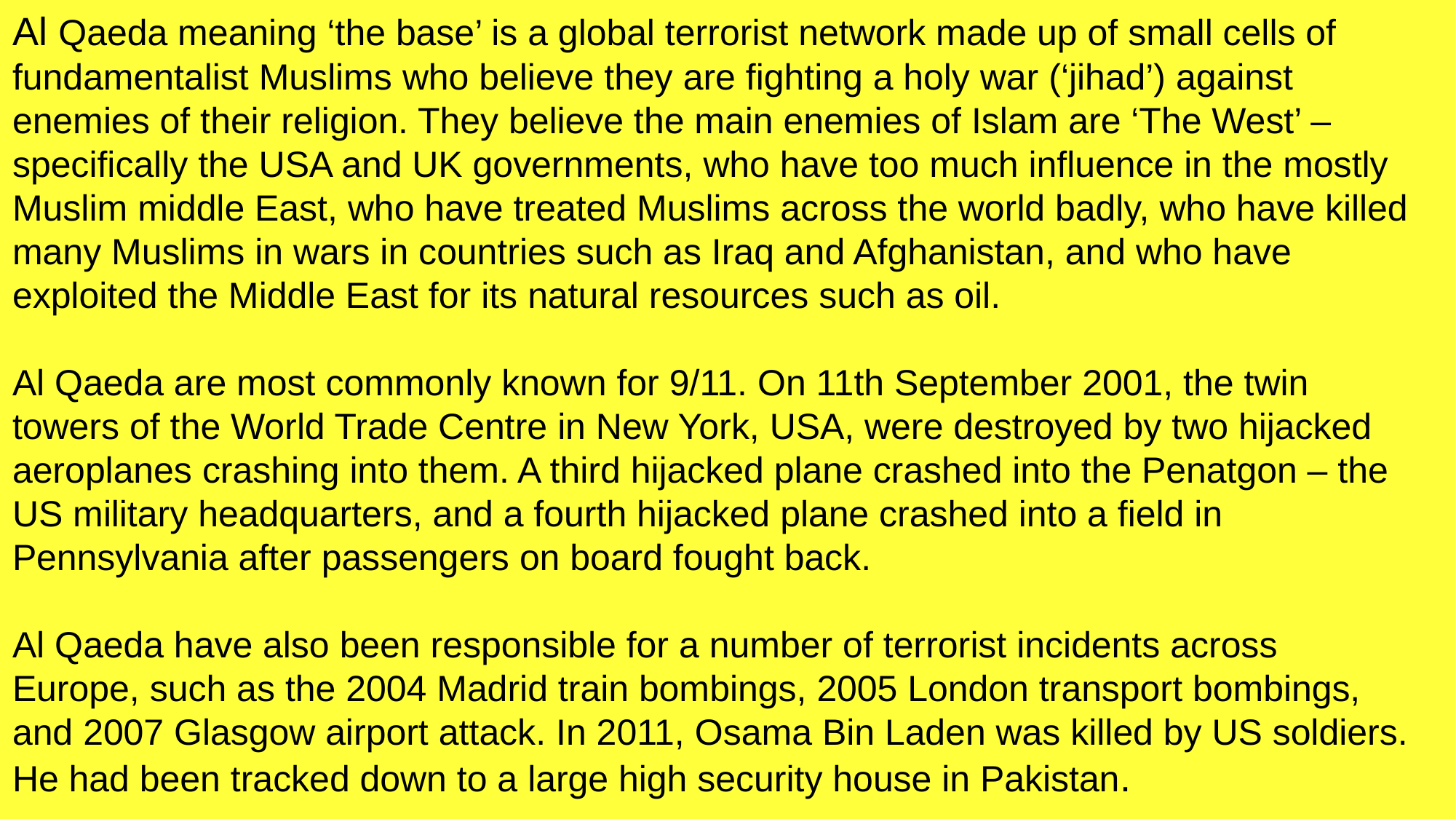

Al Qaeda meaning ‘the base’ is a global terrorist network made up of small cells of fundamentalist Muslims who believe they are fighting a holy war (‘jihad’) against enemies of their religion. They believe the main enemies of Islam are ‘The West’ – specifically the USA and UK governments, who have too much influence in the mostly Muslim middle East, who have treated Muslims across the world badly, who have killed many Muslims in wars in countries such as Iraq and Afghanistan, and who have exploited the Middle East for its natural resources such as oil.

Al Qaeda are most commonly known for 9/11. On 11th September 2001, the twin towers of the World Trade Centre in New York, USA, were destroyed by two hijacked aeroplanes crashing into them. A third hijacked plane crashed into the Penatgon – the US military headquarters, and a fourth hijacked plane crashed into a field in Pennsylvania after passengers on board fought back.

Al Qaeda have also been responsible for a number of terrorist incidents across Europe, such as the 2004 Madrid train bombings, 2005 London transport bombings, and 2007 Glasgow airport attack. In 2011, Osama Bin Laden was killed by US soldiers. He had been tracked down to a large high security house in Pakistan.